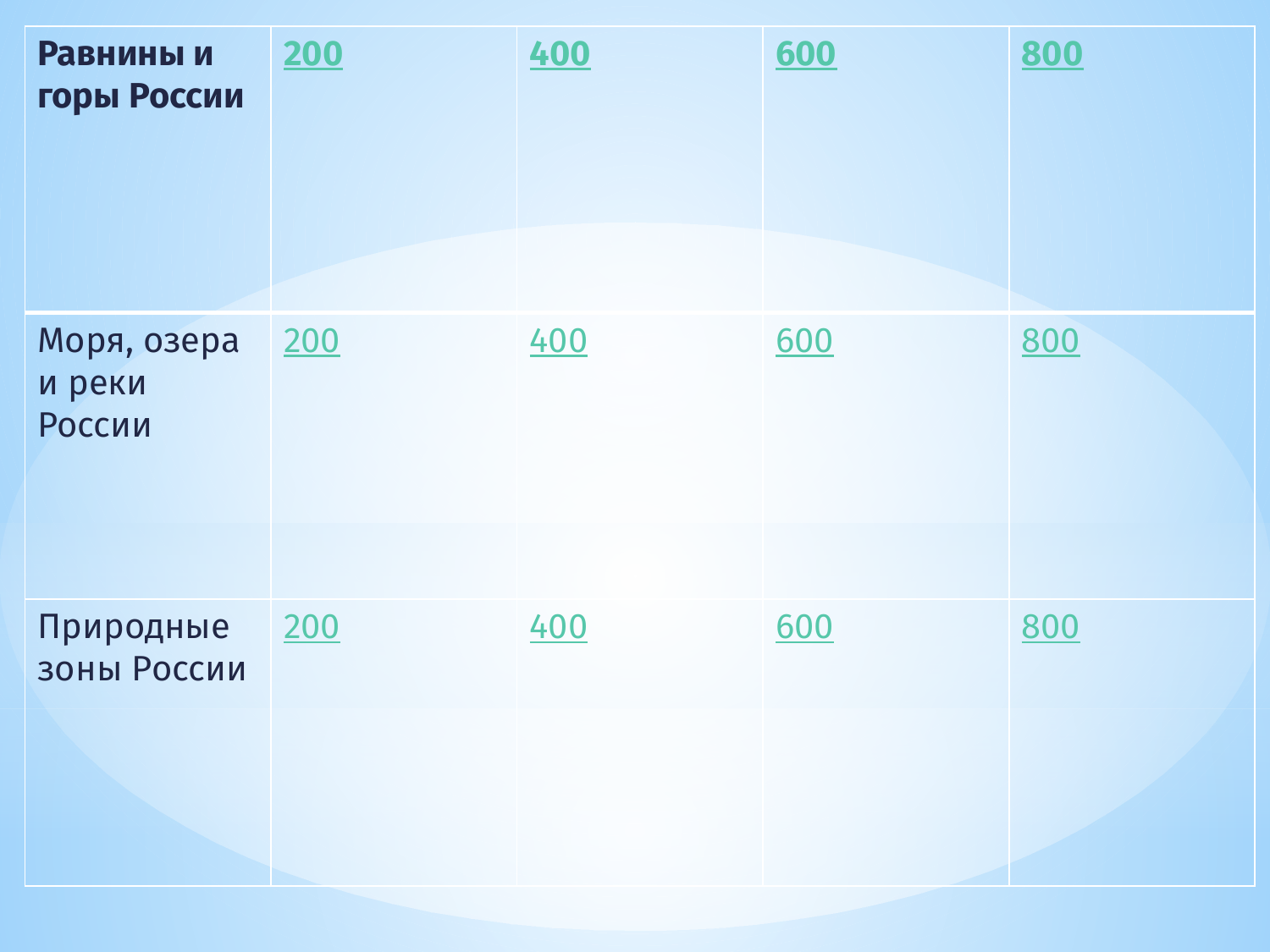

| Равнины и горы России | 200 | 400 | 600 | 800 |
| --- | --- | --- | --- | --- |
| Моря, озера и реки России | 200 | 400 | 600 | 800 |
| Природные зоны России | 200 | 400 | 600 | 800 |